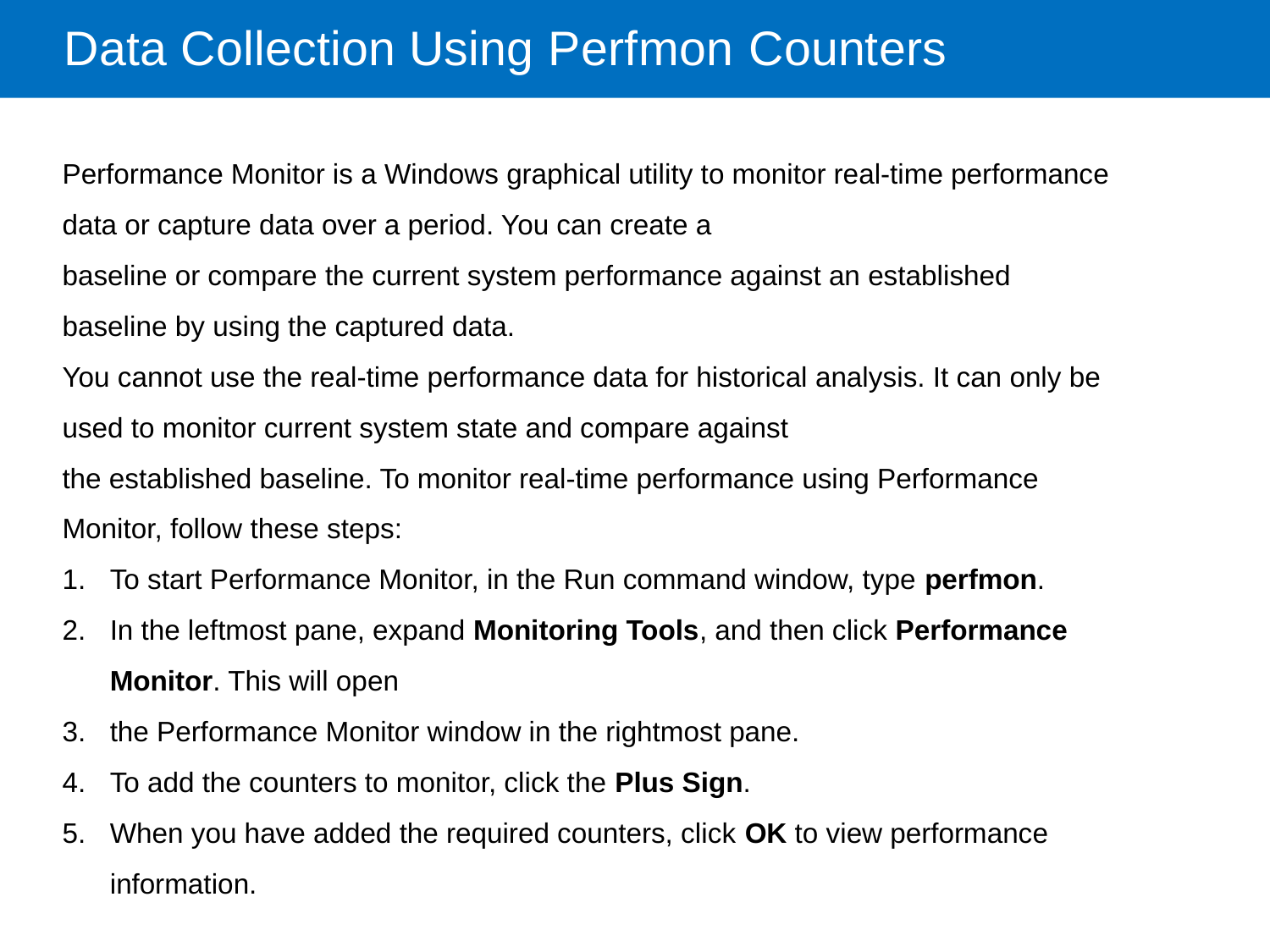

Data Collection Using Perfmon Counters

Performance Monitor is a Windows graphical utility to monitor real-time performance data or capture data over a period. You can create a
baseline or compare the current system performance against an established baseline by using the captured data.
You cannot use the real-time performance data for historical analysis. It can only be used to monitor current system state and compare against
the established baseline. To monitor real-time performance using Performance Monitor, follow these steps:
To start Performance Monitor, in the Run command window, type perfmon.
In the leftmost pane, expand Monitoring Tools, and then click Performance Monitor. This will open
the Performance Monitor window in the rightmost pane.
To add the counters to monitor, click the Plus Sign.
When you have added the required counters, click OK to view performance information.